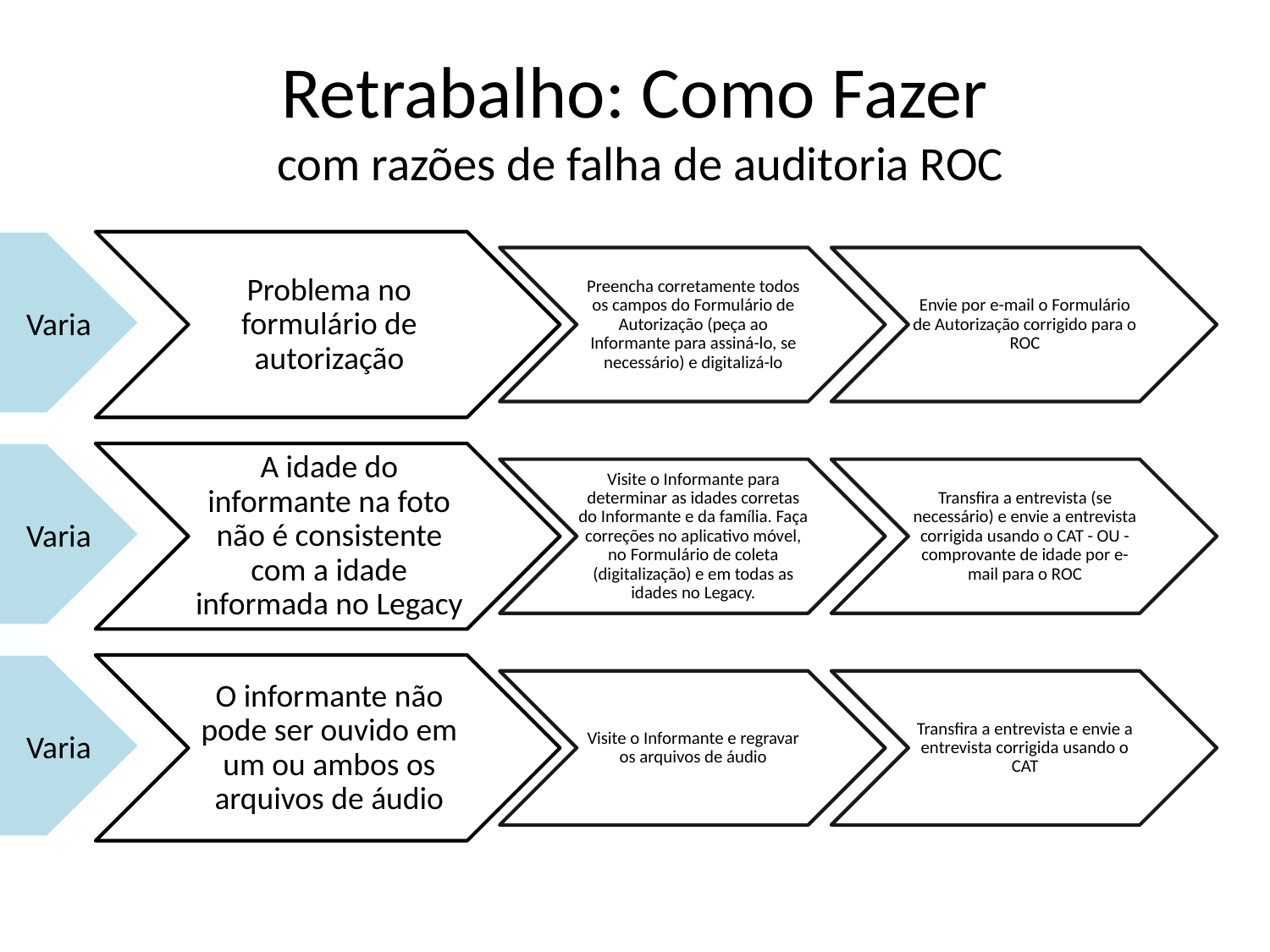

# Retrabalho: Como Fazer com razões de falha de auditoria ROC
Problema no formulário de autorização
Preencha corretamente todos os campos do Formulário de Autorização (peça ao Informante para assiná-lo, se necessário) e digitalizá-lo
Envie por e-mail o Formulário de Autorização corrigido para o ROC
A idade do informante na foto não é consistente com a idade informada no Legacy
Visite o Informante para determinar as idades corretas do Informante e da família. Faça correções no aplicativo móvel, no Formulário de coleta (digitalização) e em todas as idades no Legacy.
Transfira a entrevista (se necessário) e envie a entrevista corrigida usando o CAT - OU - comprovante de idade por e-mail para o ROC
O informante não pode ser ouvido em um ou ambos os arquivos de áudio
Visite o Informante e regravar os arquivos de áudio
Transfira a entrevista e envie a entrevista corrigida usando o CAT
Varia
Varia
Varia